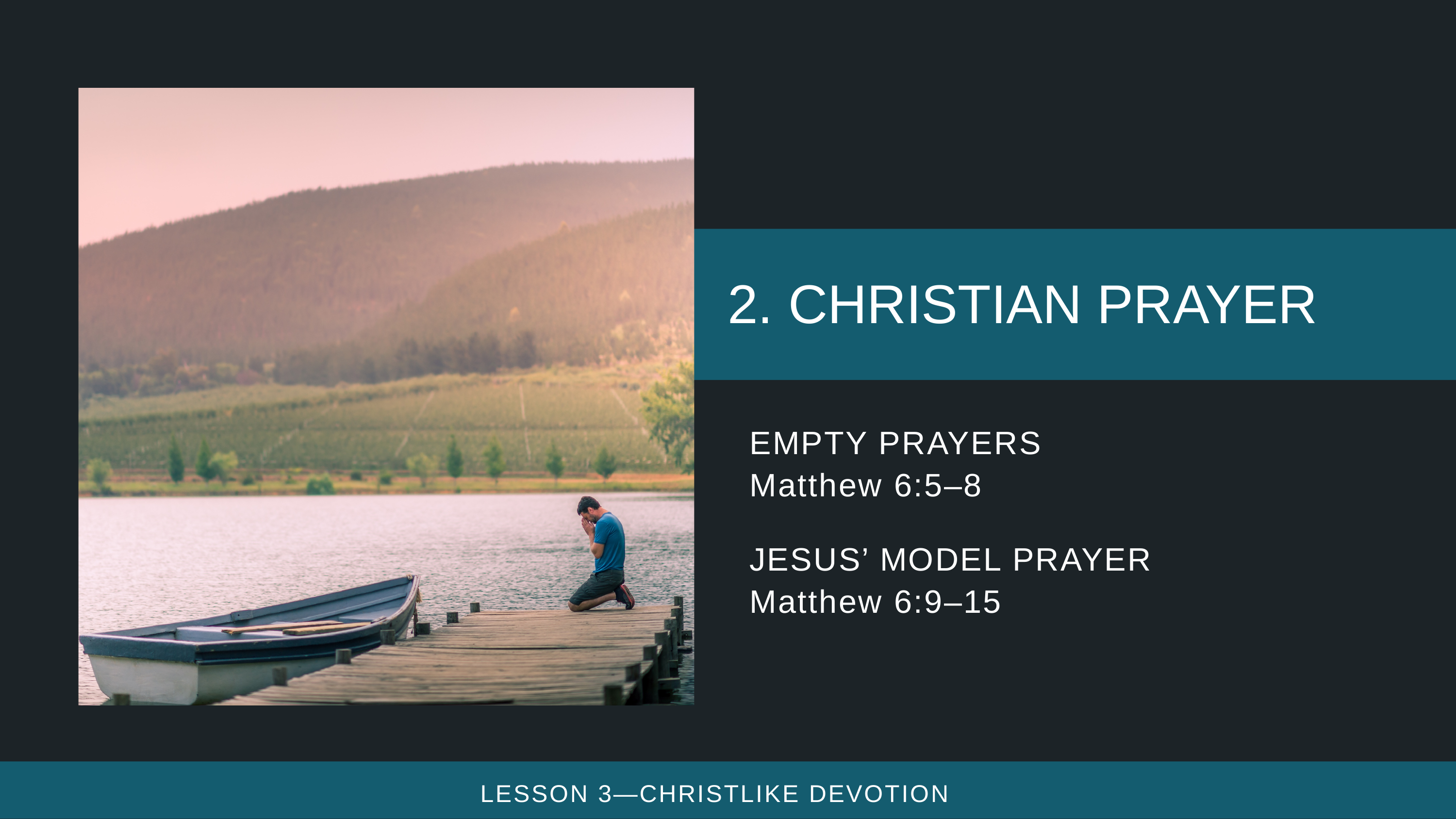

EMPTY PRAYERS
Matthew 6:5–8
JESUS’ MODEL PRAYER
Matthew 6:9–15